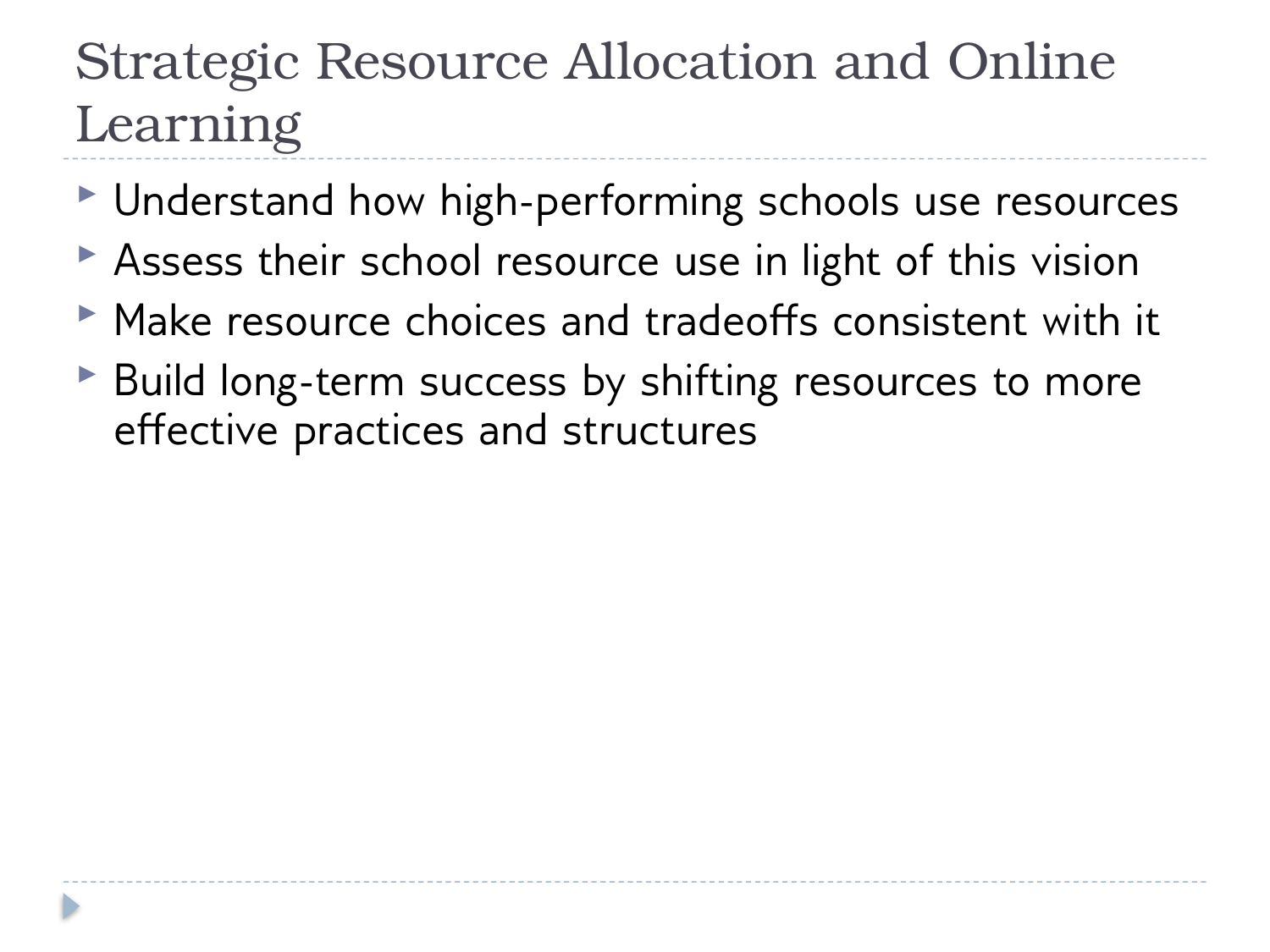

# Strategic Resource Allocation and Online Learning
Understand how high-performing schools use resources
Assess their school resource use in light of this vision
Make resource choices and tradeoffs consistent with it
Build long-term success by shifting resources to more effective practices and structures